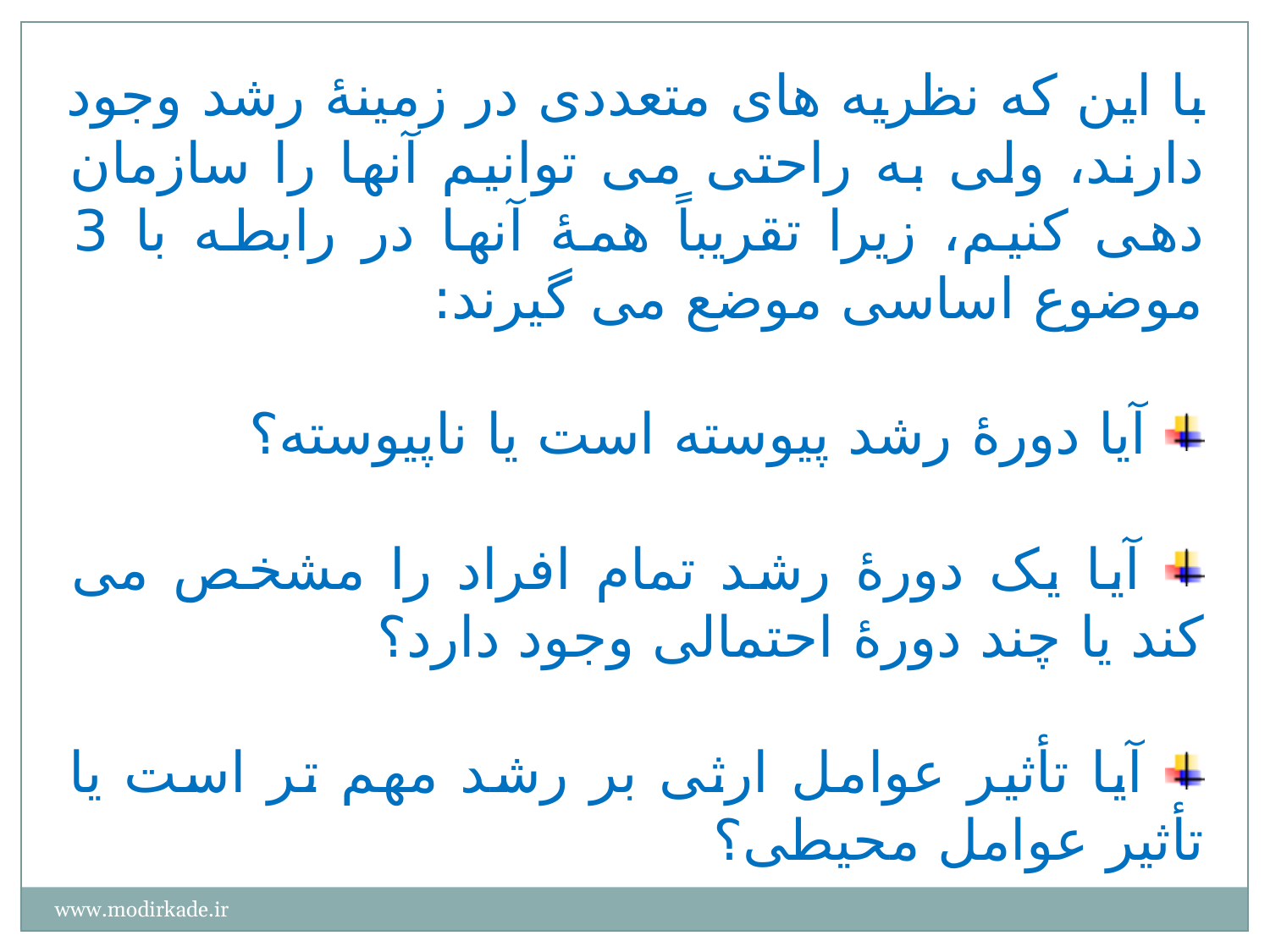

با این که نظریه های متعددی در زمینۀ رشد وجود دارند، ولی به راحتی می توانیم آنها را سازمان دهی کنیم، زیرا تقریباً همۀ آنها در رابطه با 3 موضوع اساسی موضع می گیرند:

 آیا دورۀ رشد پیوسته است یا ناپیوسته؟

 آیا یک دورۀ رشد تمام افراد را مشخص می کند یا چند دورۀ احتمالی وجود دارد؟

 آیا تأثیر عوامل ارثی بر رشد مهم تر است یا تأثیر عوامل محیطی؟
www.modirkade.ir